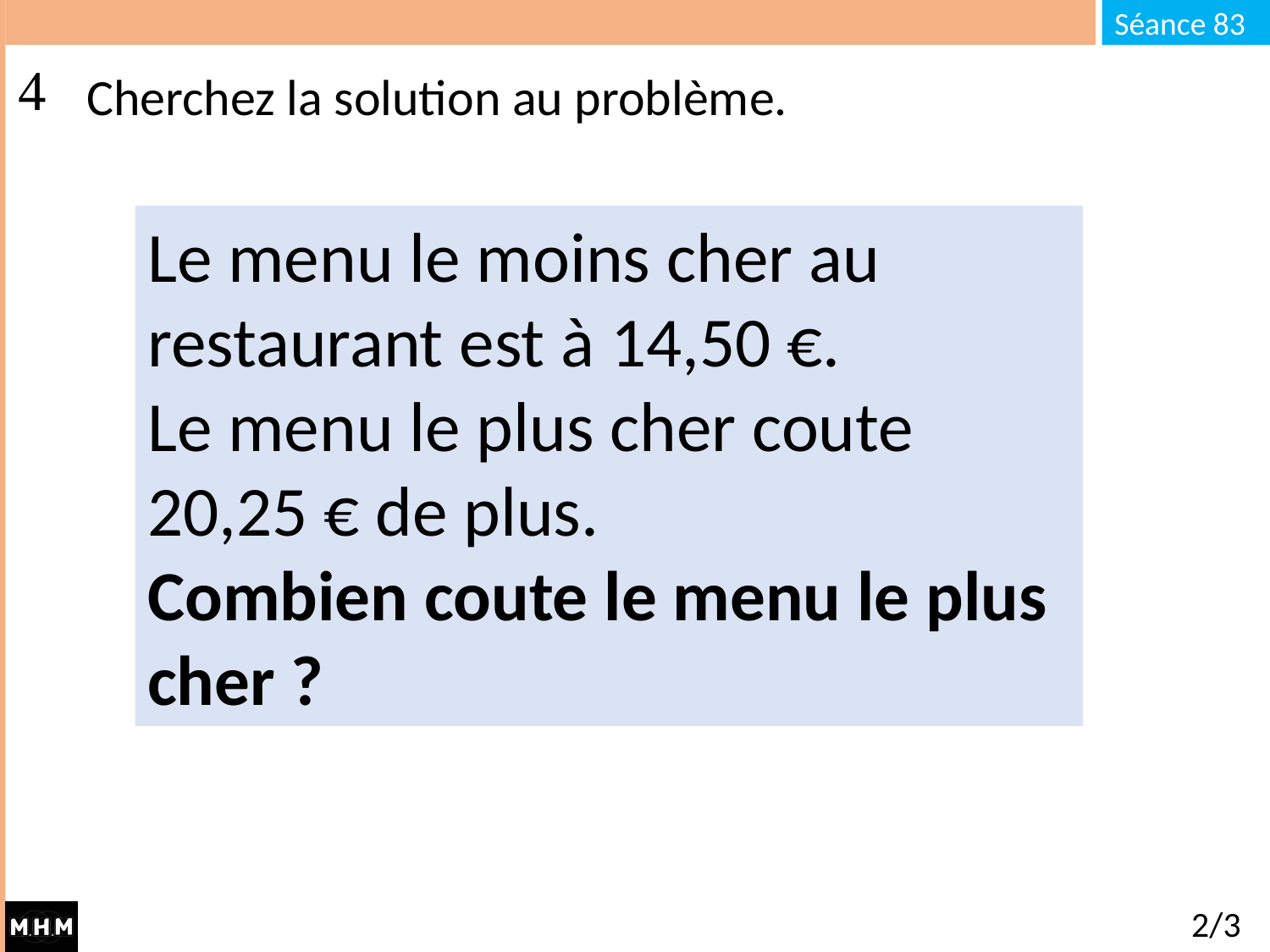

# Cherchez la solution au problème.
Le menu le moins cher au restaurant est à 14,50 €.
Le menu le plus cher coute 20,25 € de plus.
Combien coute le menu le plus cher ?
2/3